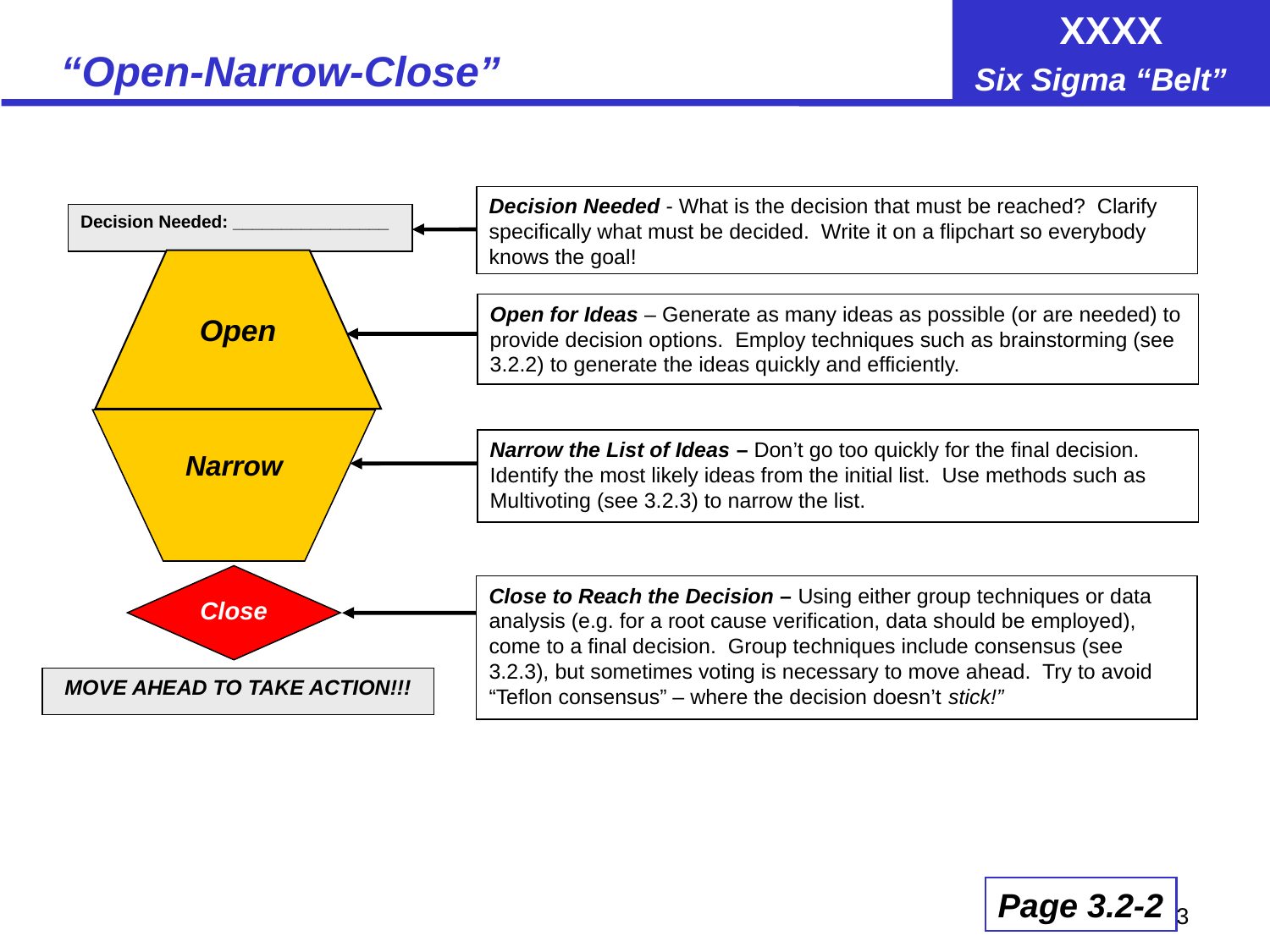

# “Open-Narrow-Close”
Decision Needed - What is the decision that must be reached?  Clarify specifically what must be decided.  Write it on a flipchart so everybody knows the goal!
Decision Needed: ________________

Open
Open for Ideas – Generate as many ideas as possible (or are needed) to provide decision options.  Employ techniques such as brainstorming (see 3.2.2) to generate the ideas quickly and efficiently.

Narrow
Narrow the List of Ideas – Don’t go too quickly for the final decision.  Identify the most likely ideas from the initial list.  Use methods such as Multivoting (see 3.2.3) to narrow the list.

Close
Close to Reach the Decision – Using either group techniques or data analysis (e.g. for a root cause verification, data should be employed), come to a final decision.  Group techniques include consensus (see 3.2.3), but sometimes voting is necessary to move ahead.  Try to avoid “Teflon consensus” – where the decision doesn’t stick!”

MOVE AHEAD TO TAKE ACTION!!!
Page 3.2-2